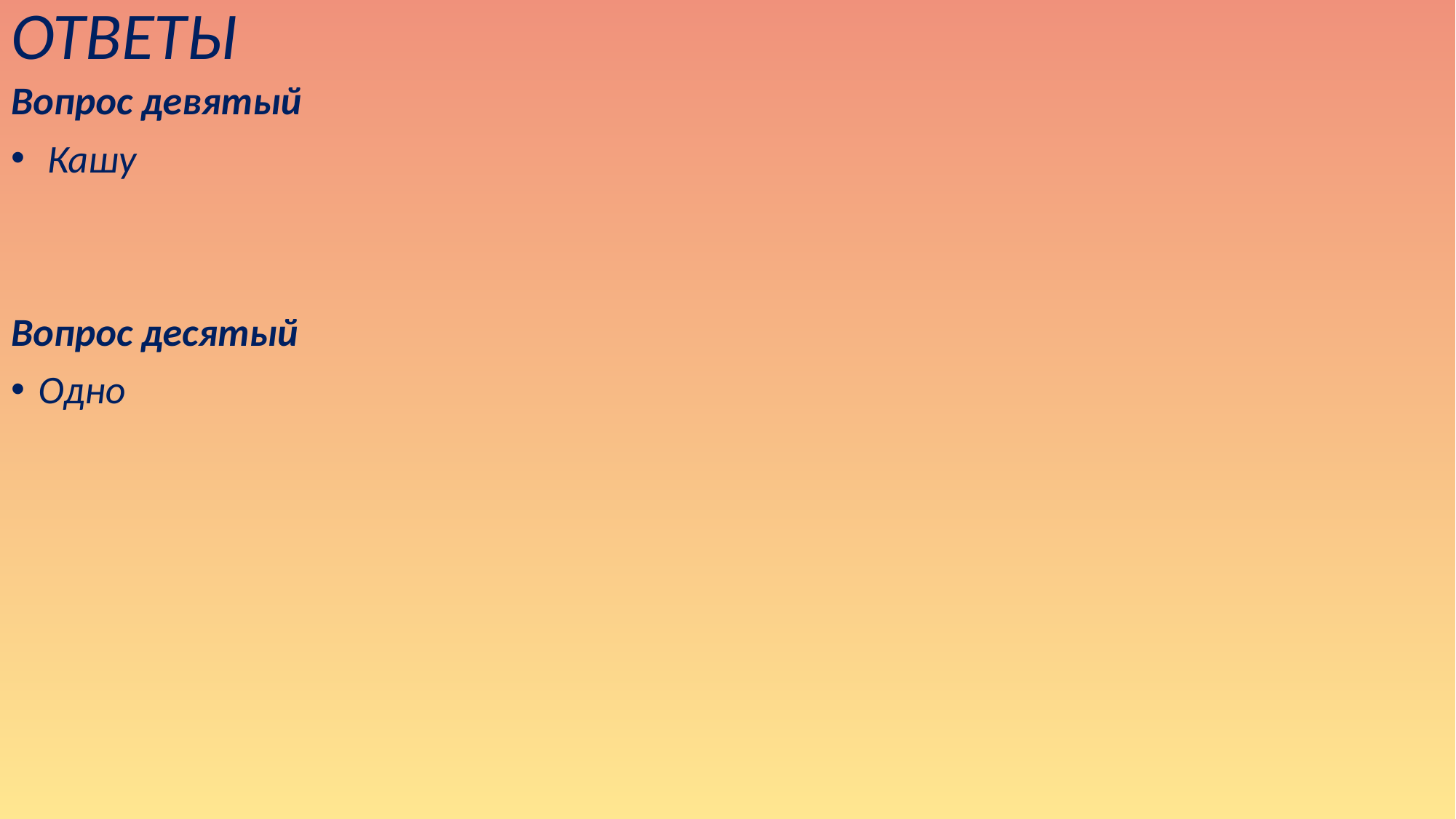

# ОТВЕТЫ
Вопрос девятый
 Кашу

Вопрос десятый
Одно